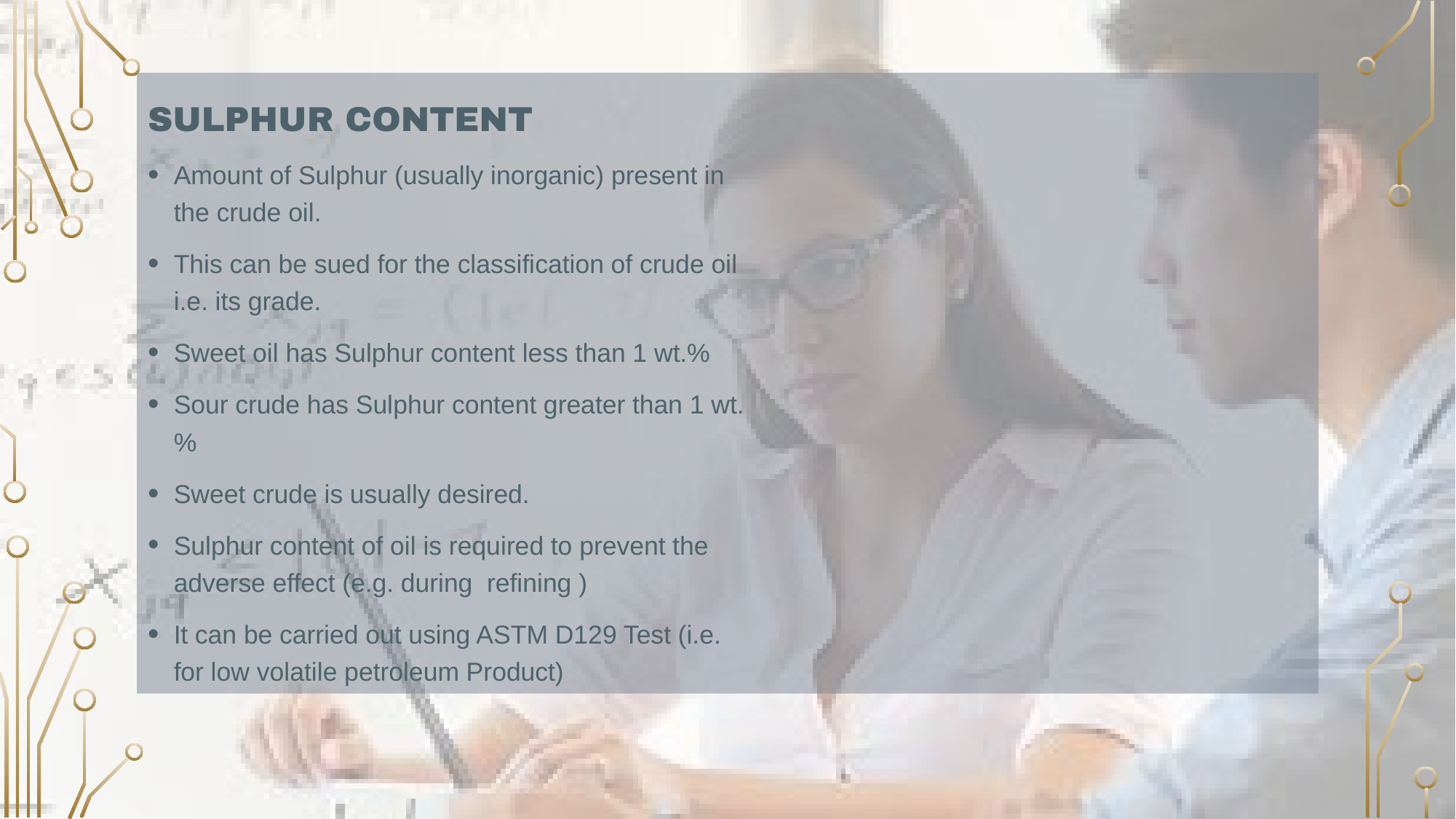

Sulphur Content
Amount of Sulphur (usually inorganic) present in the crude oil.
This can be sued for the classification of crude oil i.e. its grade.
Sweet oil has Sulphur content less than 1 wt.%
Sour crude has Sulphur content greater than 1 wt.%
Sweet crude is usually desired.
Sulphur content of oil is required to prevent the adverse effect (e.g. during  refining )
It can be carried out using ASTM D129 Test (i.e. for low volatile petroleum Product)